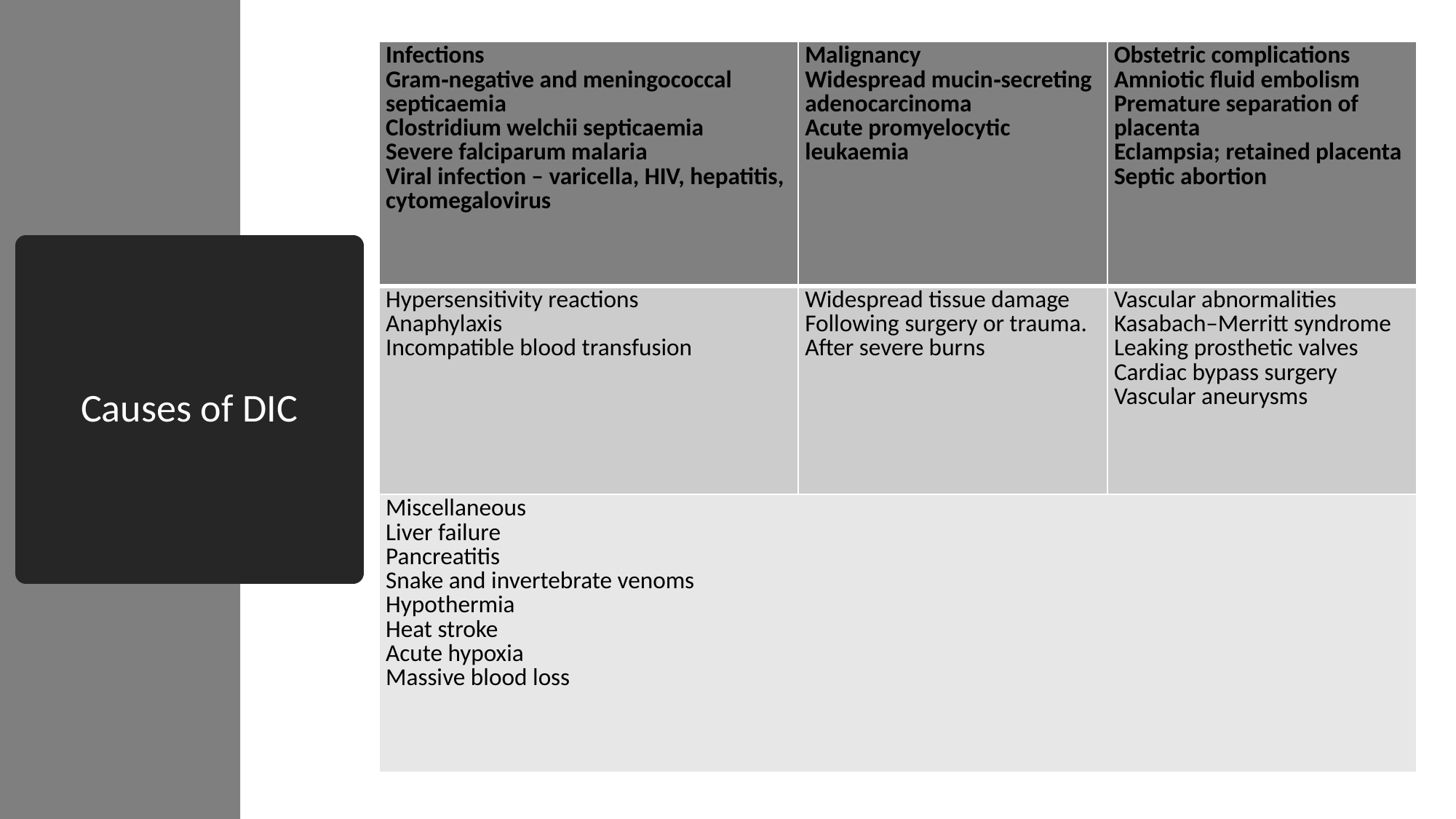

| Infections Gram‐negative and meningococcal septicaemia Clostridium welchii septicaemia Severe falciparum malaria Viral infection – varicella, HIV, hepatitis, cytomegalovirus | Malignancy Widespread mucin‐secreting adenocarcinoma Acute promyelocytic leukaemia | Obstetric complications Amniotic fluid embolism Premature separation of placenta Eclampsia; retained placenta Septic abortion |
| --- | --- | --- |
| Hypersensitivity reactions Anaphylaxis Incompatible blood transfusion | Widespread tissue damage Following surgery or trauma. After severe burns | Vascular abnormalities Kasabach–Merritt syndrome Leaking prosthetic valves Cardiac bypass surgery Vascular aneurysms |
| Miscellaneous Liver failure Pancreatitis Snake and invertebrate venoms Hypothermia Heat stroke Acute hypoxia Massive blood loss |  |  |
# Causes of DIC